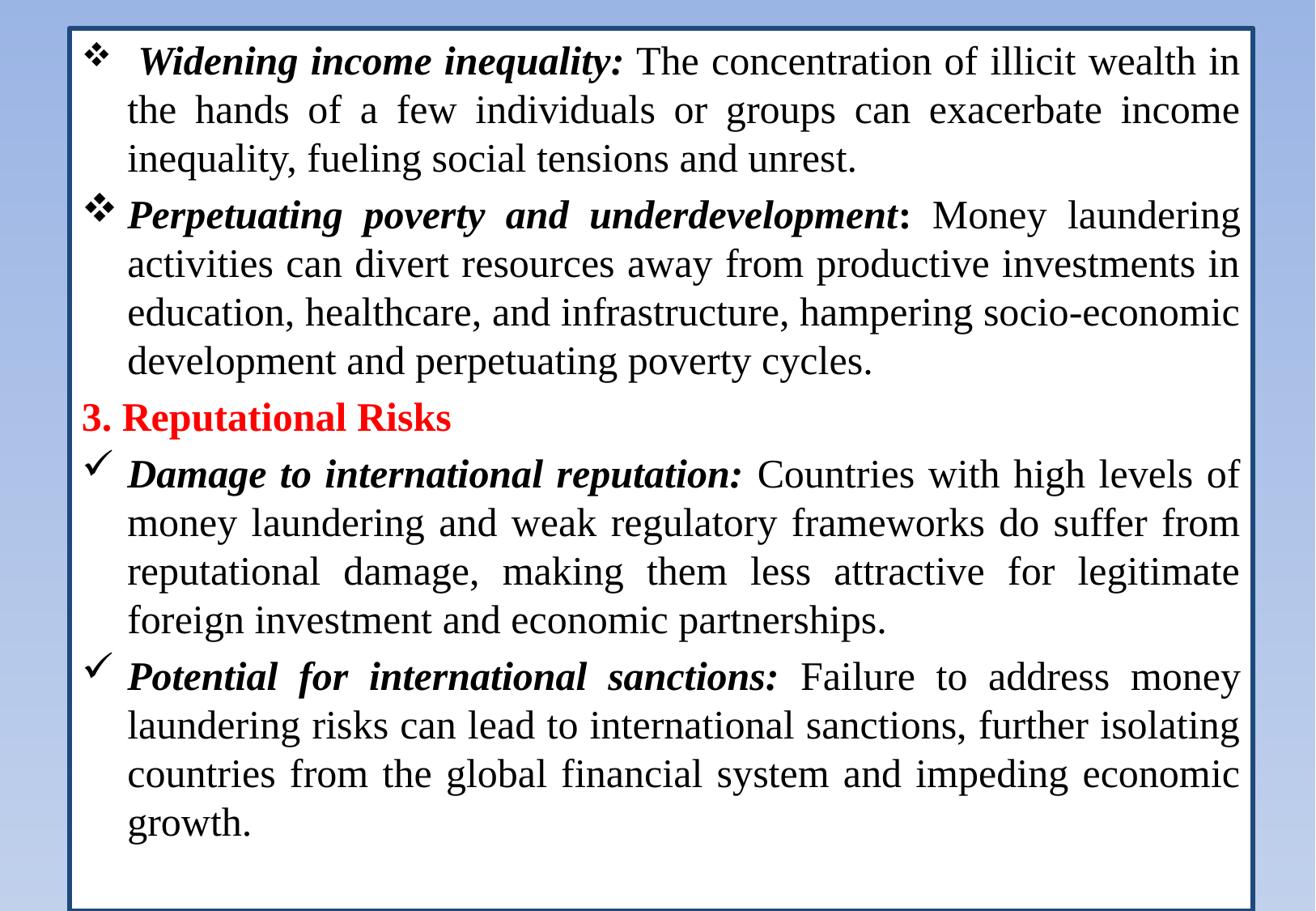

Widening income inequality: The concentration of illicit wealth in the hands of a few individuals or groups can exacerbate income inequality, fueling social tensions and unrest.
Perpetuating poverty and underdevelopment: Money laundering activities can divert resources away from productive investments in education, healthcare, and infrastructure, hampering socio-economic development and perpetuating poverty cycles.
3. Reputational Risks
Damage to international reputation: Countries with high levels of money laundering and weak regulatory frameworks do suffer from reputational damage, making them less attractive for legitimate foreign investment and economic partnerships.
Potential for international sanctions: Failure to address money laundering risks can lead to international sanctions, further isolating countries from the global financial system and impeding economic growth.